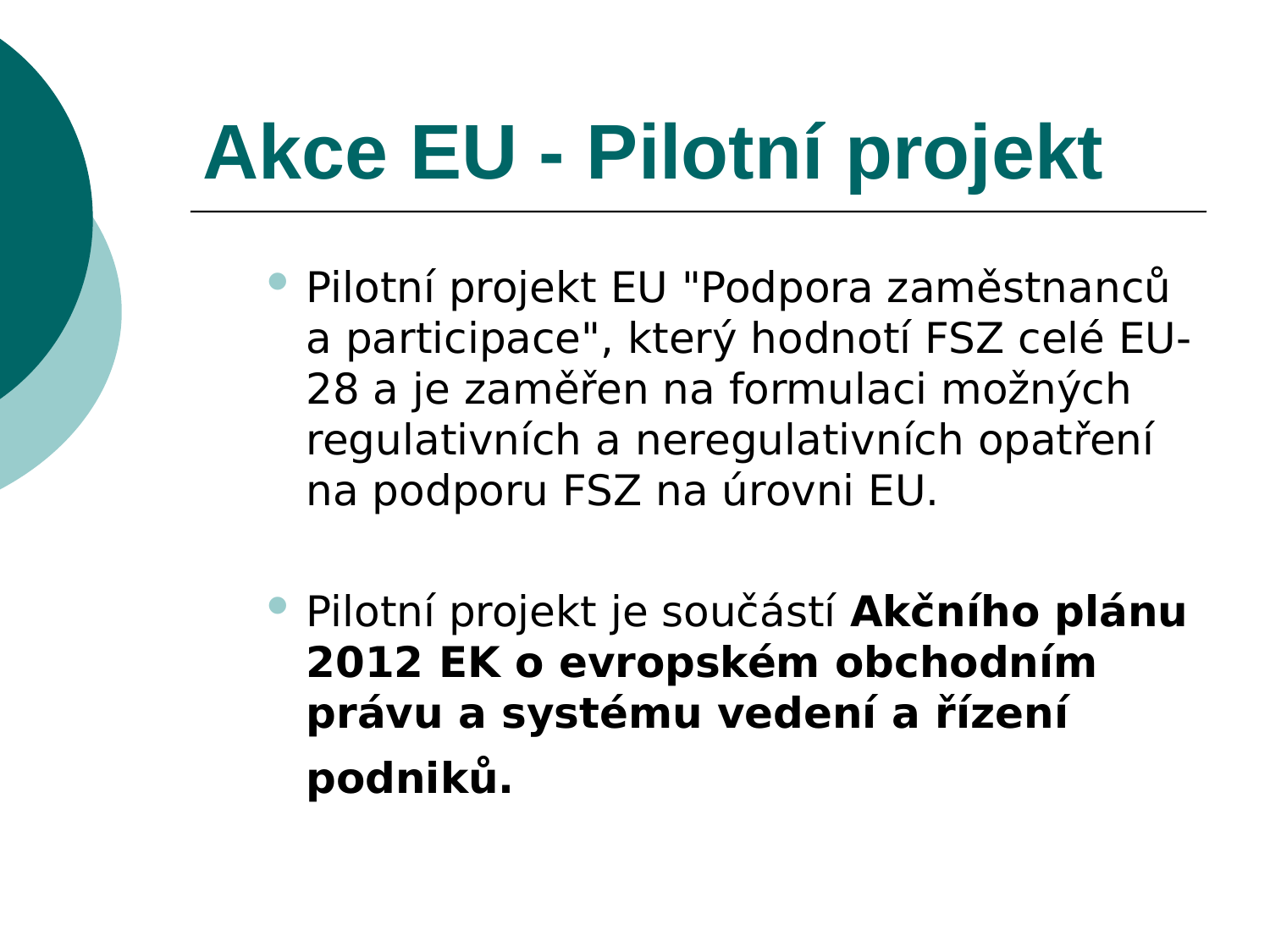

# Akce EU - Pilotní projekt
Pilotní projekt EU "Podpora zaměstnanců a participace", který hodnotí FSZ celé EU-28 a je zaměřen na formulaci možných regulativních a neregulativních opatření na podporu FSZ na úrovni EU.

Pilotní projekt je součástí Akčního plánu 2012 EK o evropském obchodním právu a systému vedení a řízení podniků.